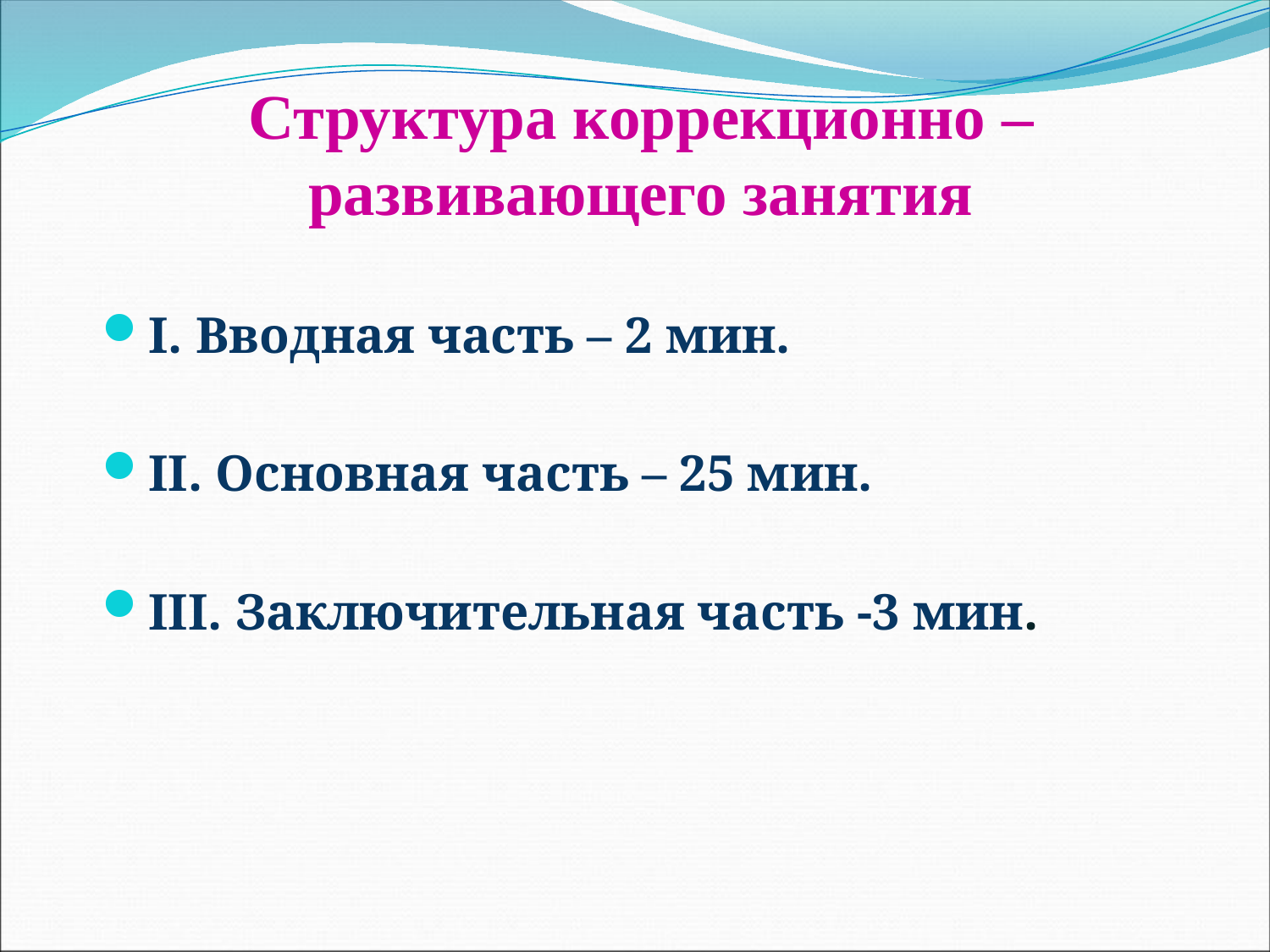

# Структура коррекционно – развивающего занятия
I. Вводная часть – 2 мин.

II. Основная часть – 25 мин.

III. Заключительная часть -3 мин.